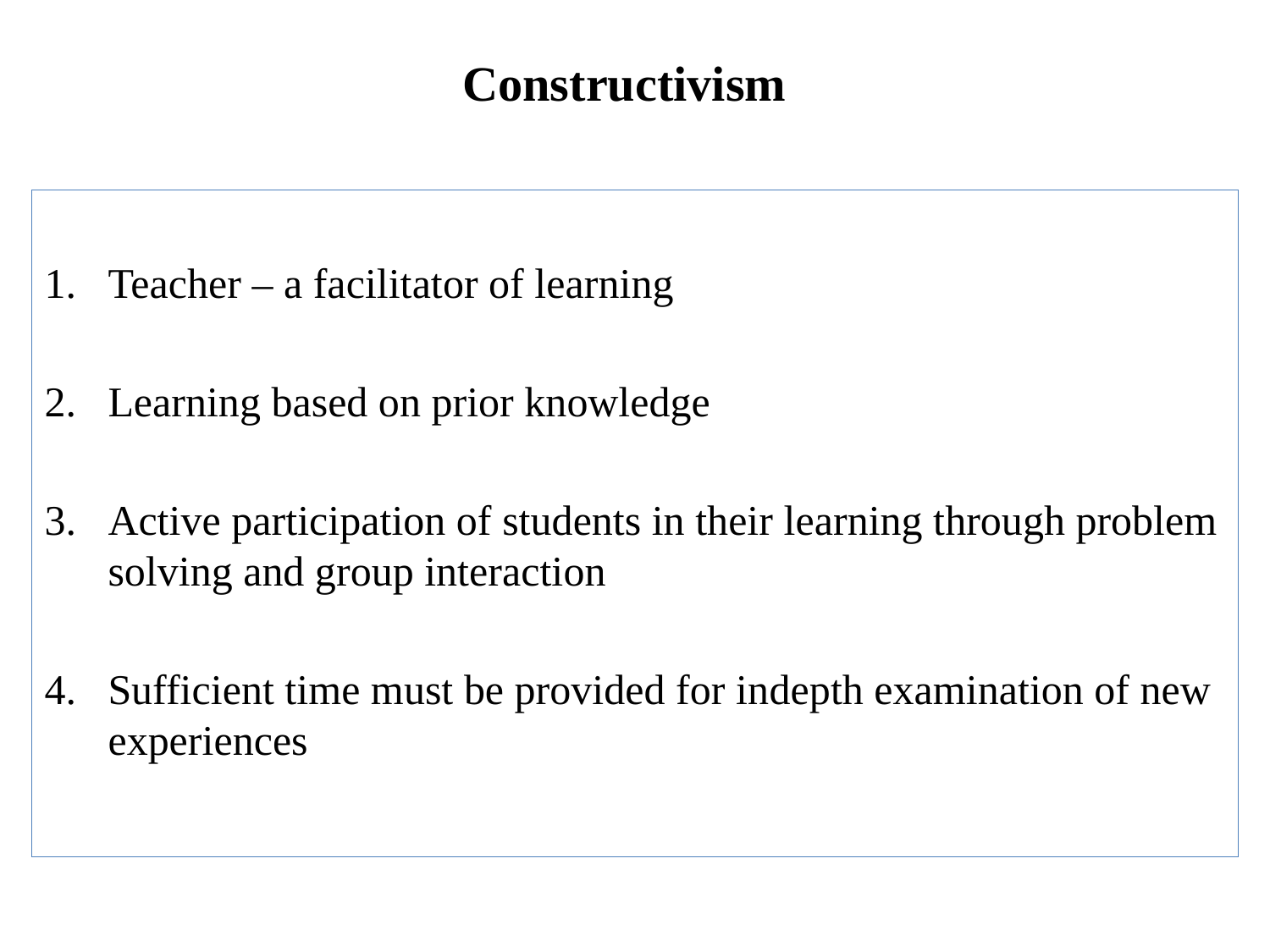

# Constructivism

Teacher – a facilitator of learning

Learning based on prior knowledge

Active participation of students in their learning through problem solving and group interaction

Sufficient time must be provided for in­depth examination of new experiences